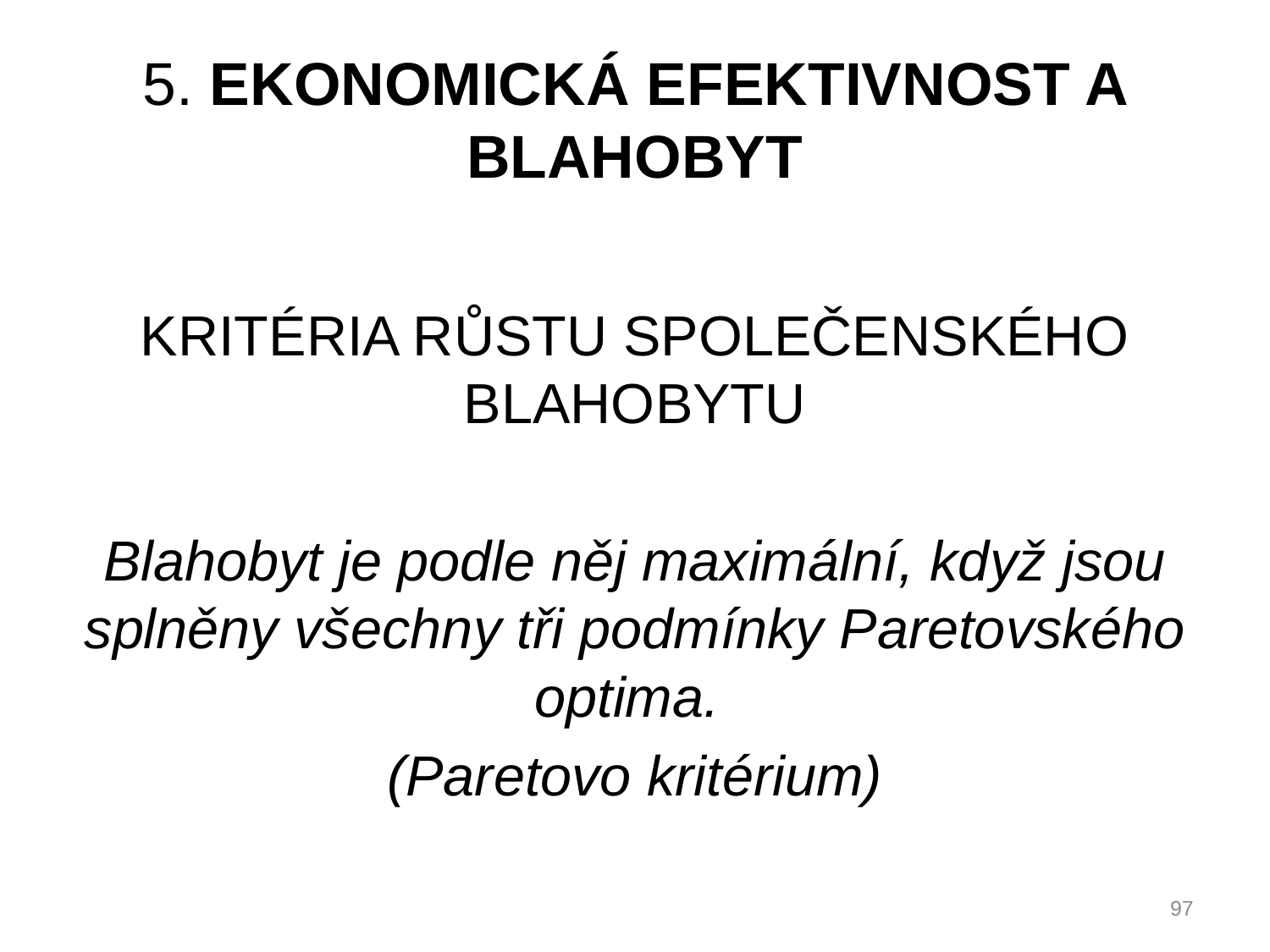

# 5. Ekonomická efektivnost a blahobyt

KRITÉRIA RŮSTU SPOLEČENSKÉHO BLAHOBYTU

Blahobyt je podle něj maximální, když jsou splněny všechny tři podmínky Paretovského optima.
(Paretovo kritérium)

97